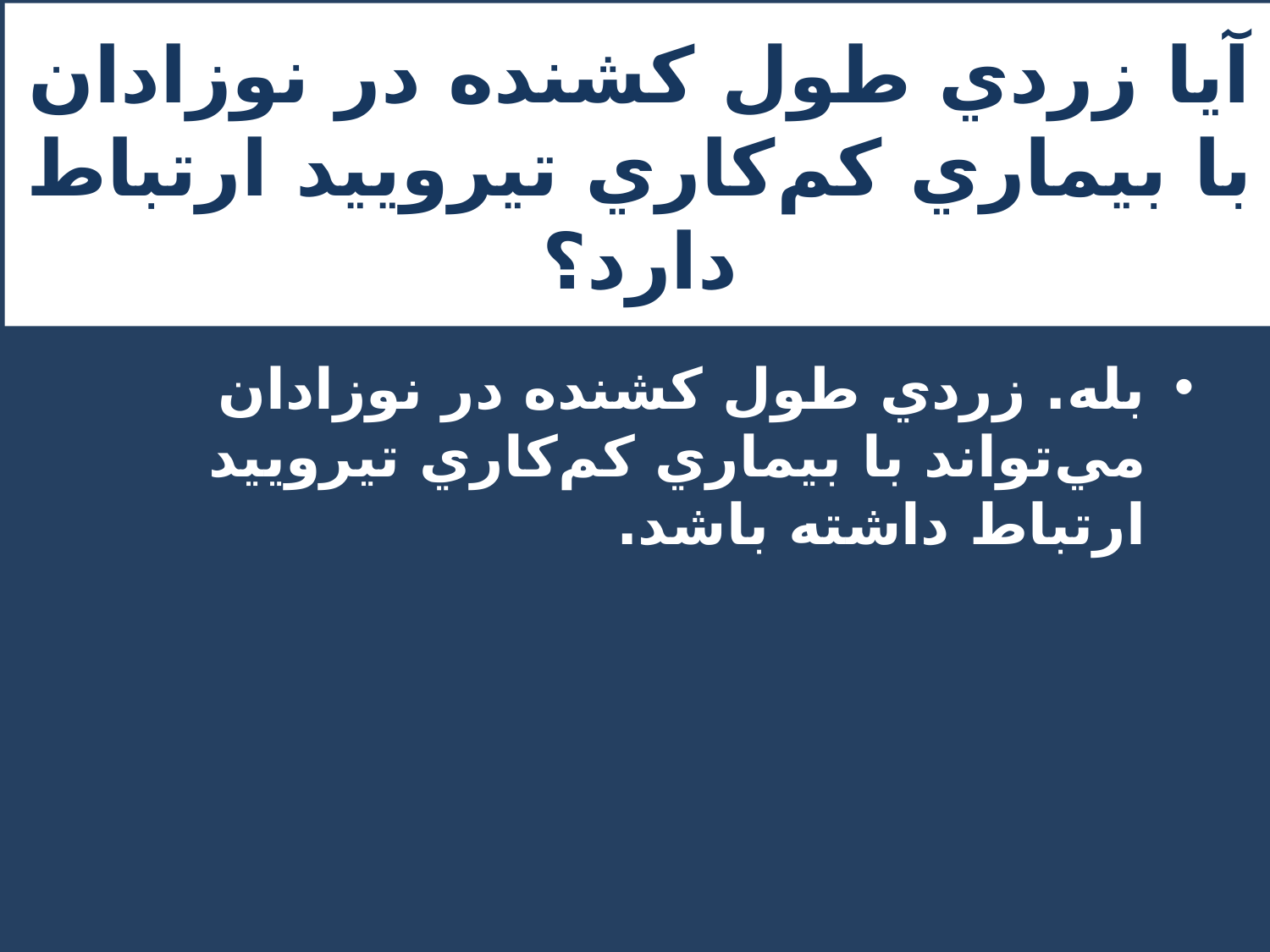

# آيا زردي طول كشنده در نوزادان با بيماري كم‌كاري تيروييد ارتباط دارد؟
بله. زردي طول كشنده در نوزادان مي‌تواند با بيماري كم‌كاري تيروييد ارتباط داشته باشد.